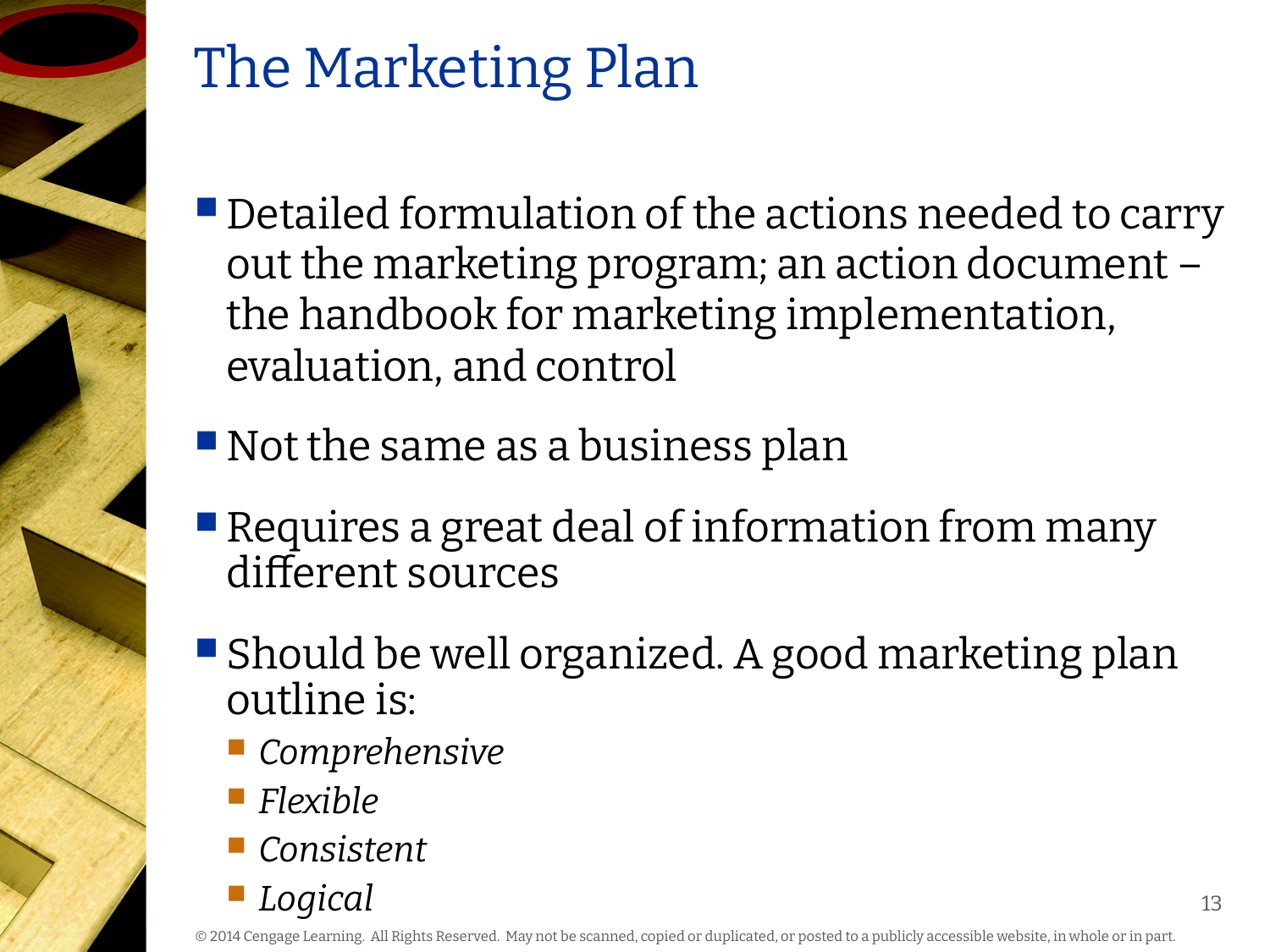

# The Marketing Plan
Detailed formulation of the actions needed to carry out the marketing program; an action document – the handbook for marketing implementation, evaluation, and control
Not the same as a business plan
Requires a great deal of information from many different sources
Should be well organized. A good marketing plan outline is:
Comprehensive
Flexible
Consistent
Logical
13